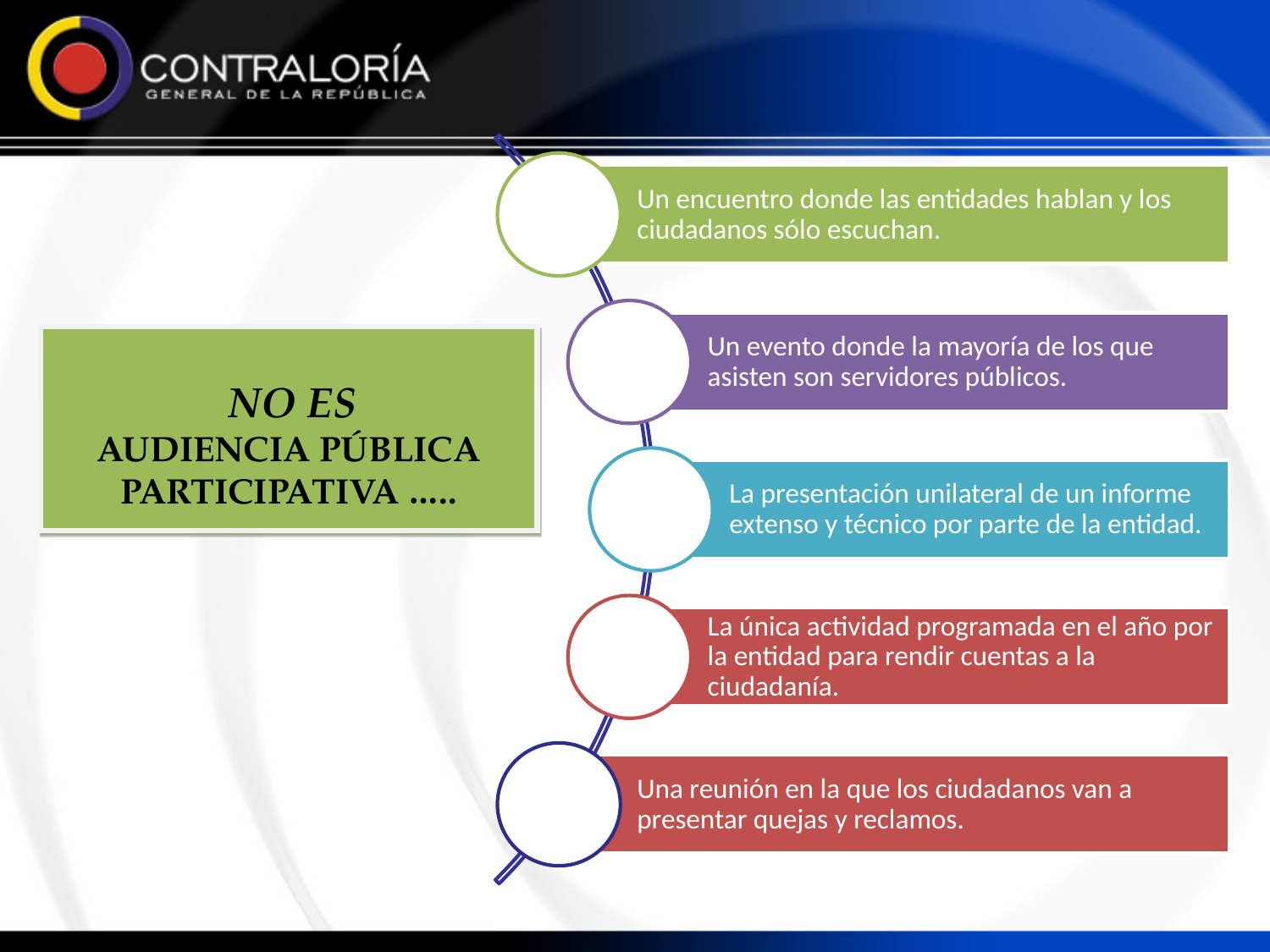

Un encuentro donde las entidades hablan y los ciudadanos sólo escuchan.
Un evento donde la mayoría de los que asisten son servidores públicos.
La presentación unilateral de un informe extenso y técnico por parte de la entidad.
La única actividad programada en el año por la entidad para rendir cuentas a la ciudadanía.
Una reunión en la que los ciudadanos van a presentar quejas y reclamos.

 NO ES
AUDIENCIA PÚBLICA PARTICIPATIVA …..